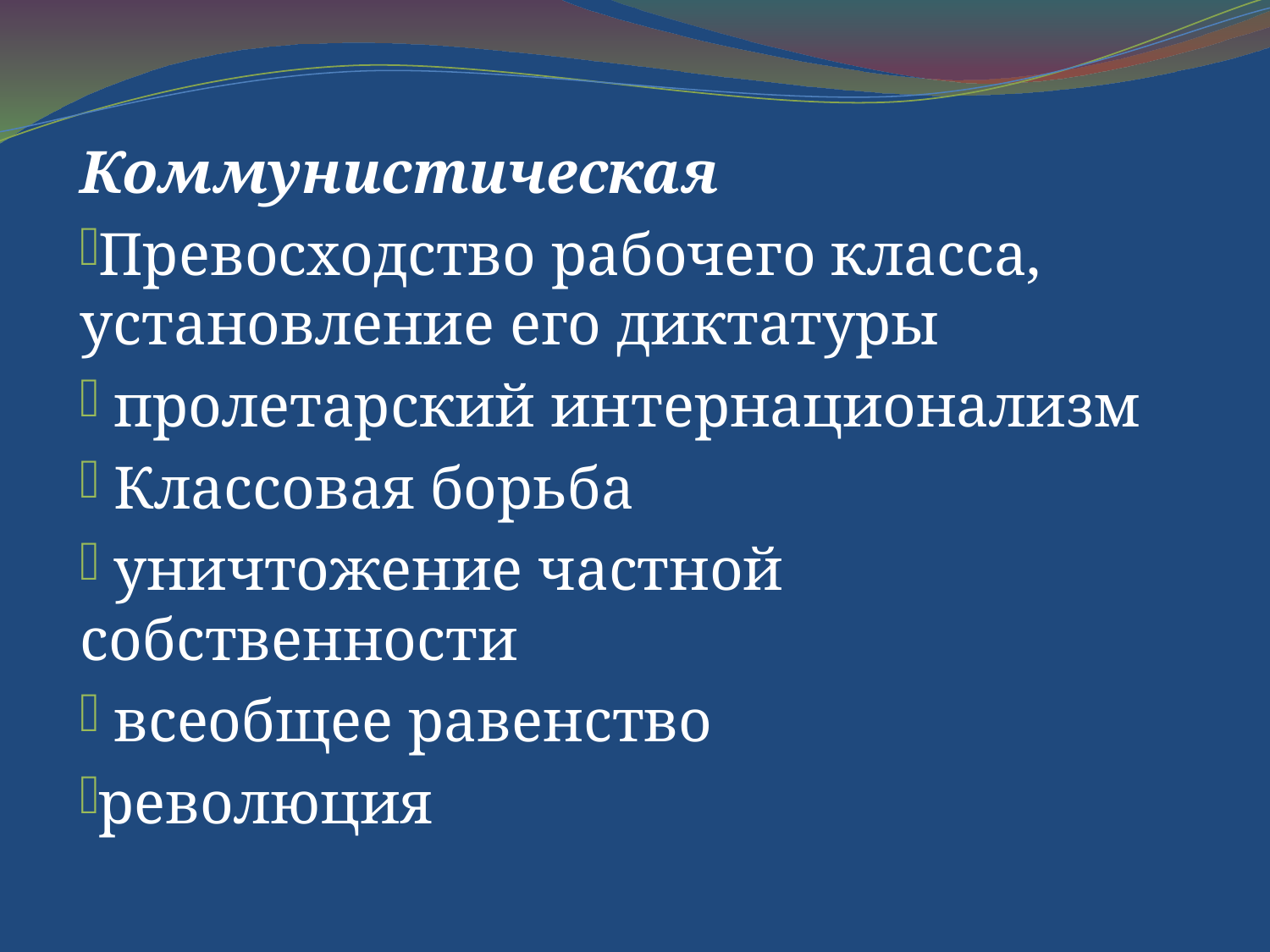

Коммунистическая
Превосходство рабочего класса, установление его диктатуры
 пролетарский интернационализм
 Классовая борьба
 уничтожение частной собственности
 всеобщее равенство
революция